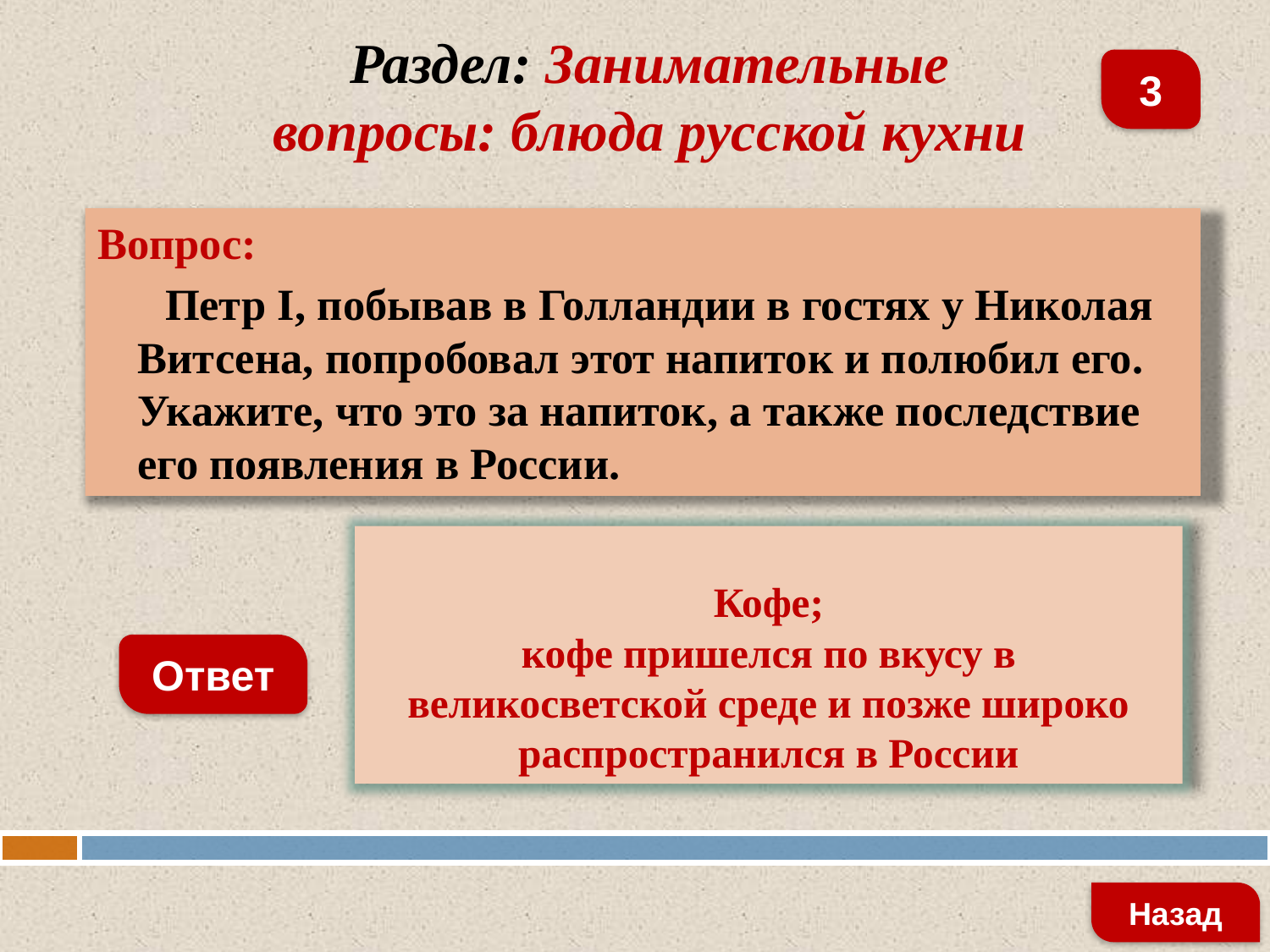

3
Раздел: Занимательные вопросы: блюда русской кухни
Вопрос:
      Петр I, побывав в Голландии в гостях у Николая Витсена, попробовал этот напиток и полюбил его. Укажите, что это за напиток, а также последствие его появления в России.

Кофе;
кофе пришелся по вкусу в великосветской среде и позже широко распространился в России
Ответ

Назад